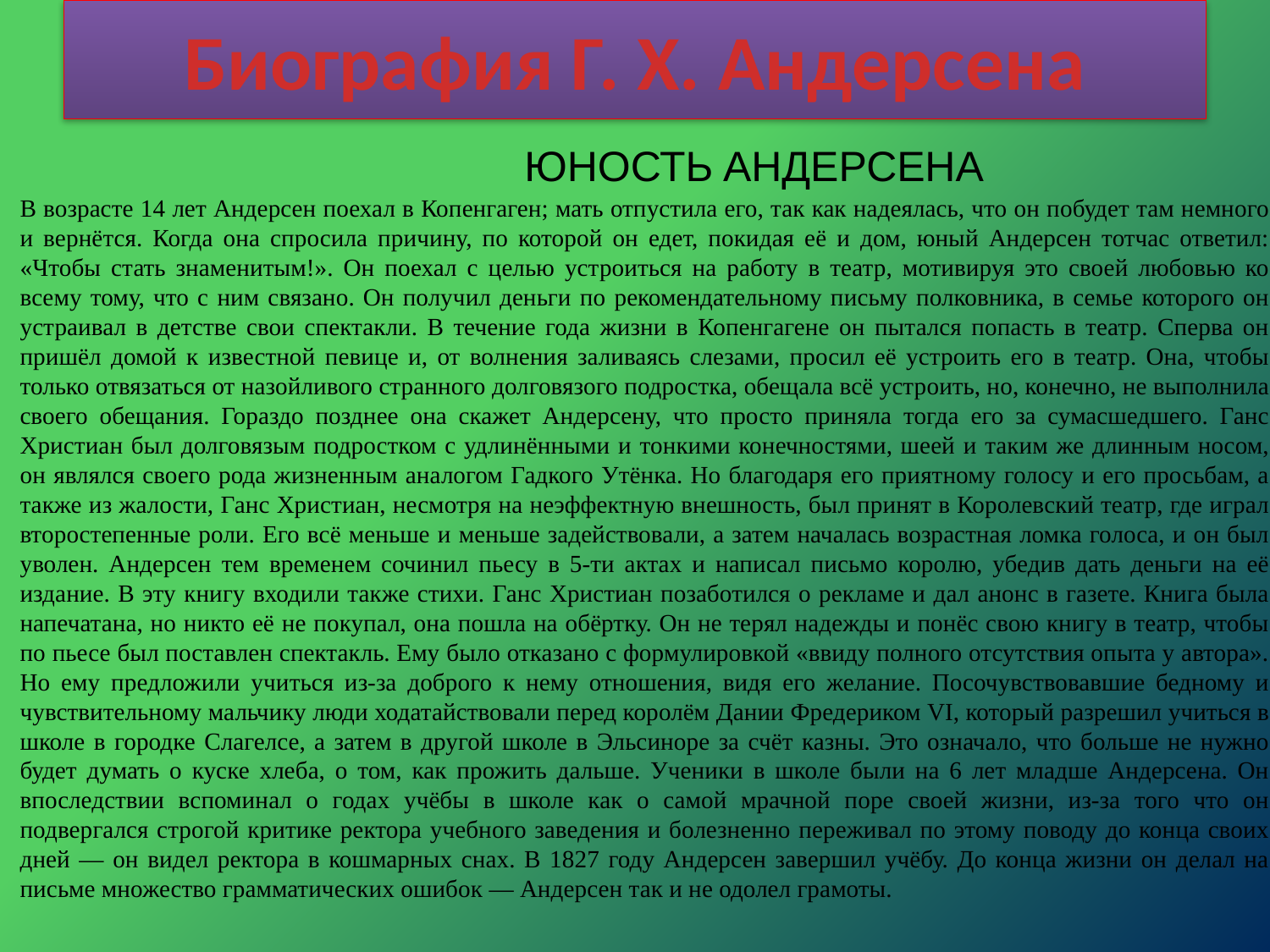

# Биография Г. Х. Андерсена
ЮНОСТЬ АНДЕРСЕНА

В возрасте 14 лет Андерсен поехал в Копенгаген; мать отпустила его, так как надеялась, что он побудет там немного и вернётся. Когда она спросила причину, по которой он едет, покидая её и дом, юный Андерсен тотчас ответил: «Чтобы стать знаменитым!». Он поехал с целью устроиться на работу в театр, мотивируя это своей любовью ко всему тому, что с ним связано. Он получил деньги по рекомендательному письму полковника, в семье которого он устраивал в детстве свои спектакли. В течение года жизни в Копенгагене он пытался попасть в театр. Сперва он пришёл домой к известной певице и, от волнения заливаясь слезами, просил её устроить его в театр. Она, чтобы только отвязаться от назойливого странного долговязого подростка, обещала всё устроить, но, конечно, не выполнила своего обещания. Гораздо позднее она скажет Андерсену, что просто приняла тогда его за сумасшедшего. Ганс Христиан был долговязым подростком с удлинёнными и тонкими конечностями, шеей и таким же длинным носом, он являлся своего рода жизненным аналогом Гадкого Утёнка. Но благодаря его приятному голосу и его просьбам, а также из жалости, Ганс Христиан, несмотря на неэффектную внешность, был принят в Королевский театр, где играл второстепенные роли. Его всё меньше и меньше задействовали, а затем началась возрастная ломка голоса, и он был уволен. Андерсен тем временем сочинил пьесу в 5-ти актах и написал письмо королю, убедив дать деньги на её издание. В эту книгу входили также стихи. Ганс Христиан позаботился о рекламе и дал анонс в газете. Книга была напечатана, но никто её не покупал, она пошла на обёртку. Он не терял надежды и понёс свою книгу в театр, чтобы по пьесе был поставлен спектакль. Ему было отказано с формулировкой «ввиду полного отсутствия опыта у автора». Но ему предложили учиться из-за доброго к нему отношения, видя его желание. Посочувствовавшие бедному и чувствительному мальчику люди ходатайствовали перед королём Дании Фредериком VI, который разрешил учиться в школе в городке Слагелсе, а затем в другой школе в Эльсиноре за счёт казны. Это означало, что больше не нужно будет думать о куске хлеба, о том, как прожить дальше. Ученики в школе были на 6 лет младше Андерсена. Он впоследствии вспоминал о годах учёбы в школе как о самой мрачной поре своей жизни, из-за того что он подвергался строгой критике ректора учебного заведения и болезненно переживал по этому поводу до конца своих дней — он видел ректора в кошмарных снах. В 1827 году Андерсен завершил учёбу. До конца жизни он делал на письме множество грамматических ошибок — Андерсен так и не одолел грамоты.